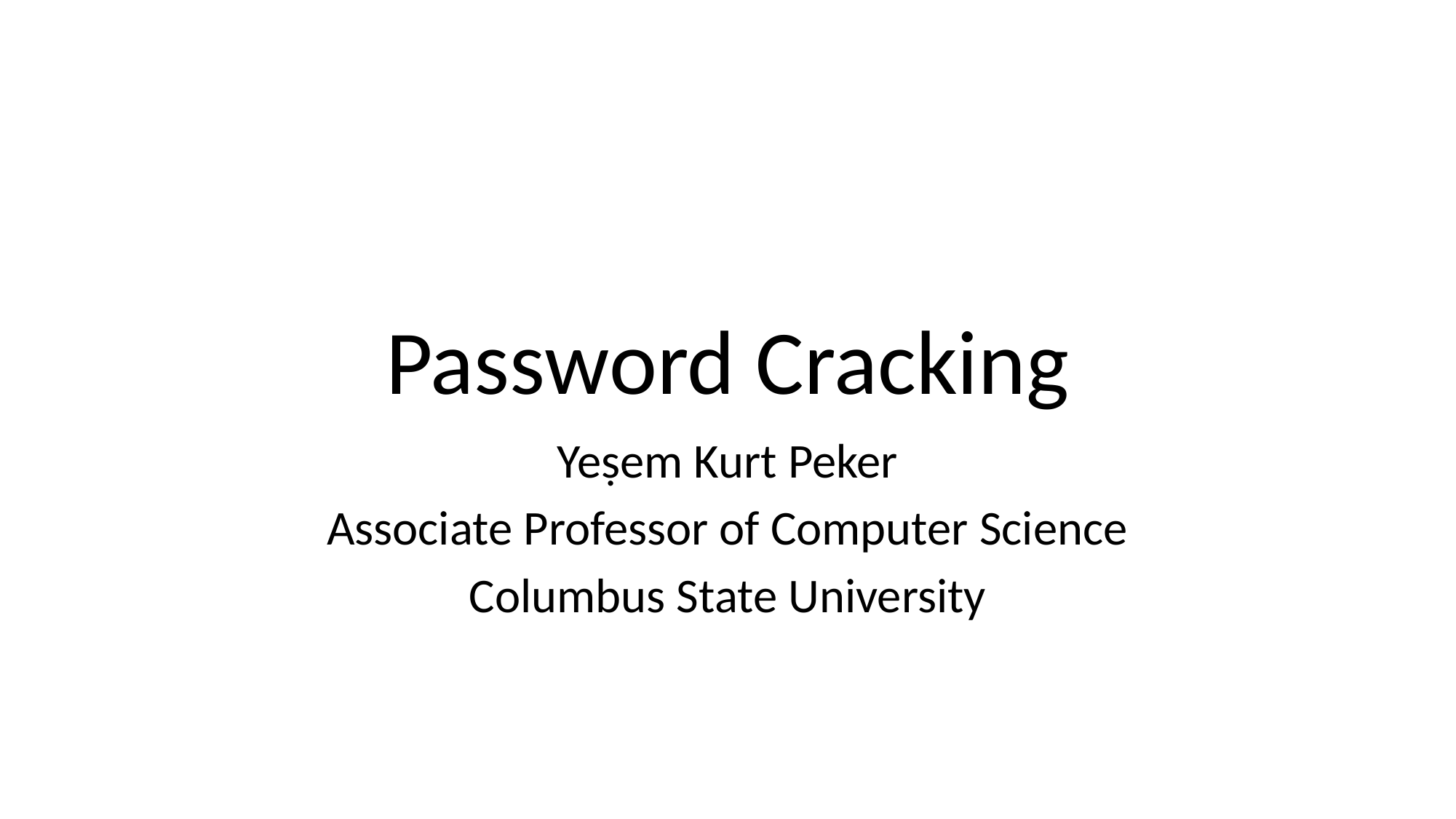

# Password Cracking
Yeṣem Kurt Peker
Associate Professor of Computer Science
Columbus State University